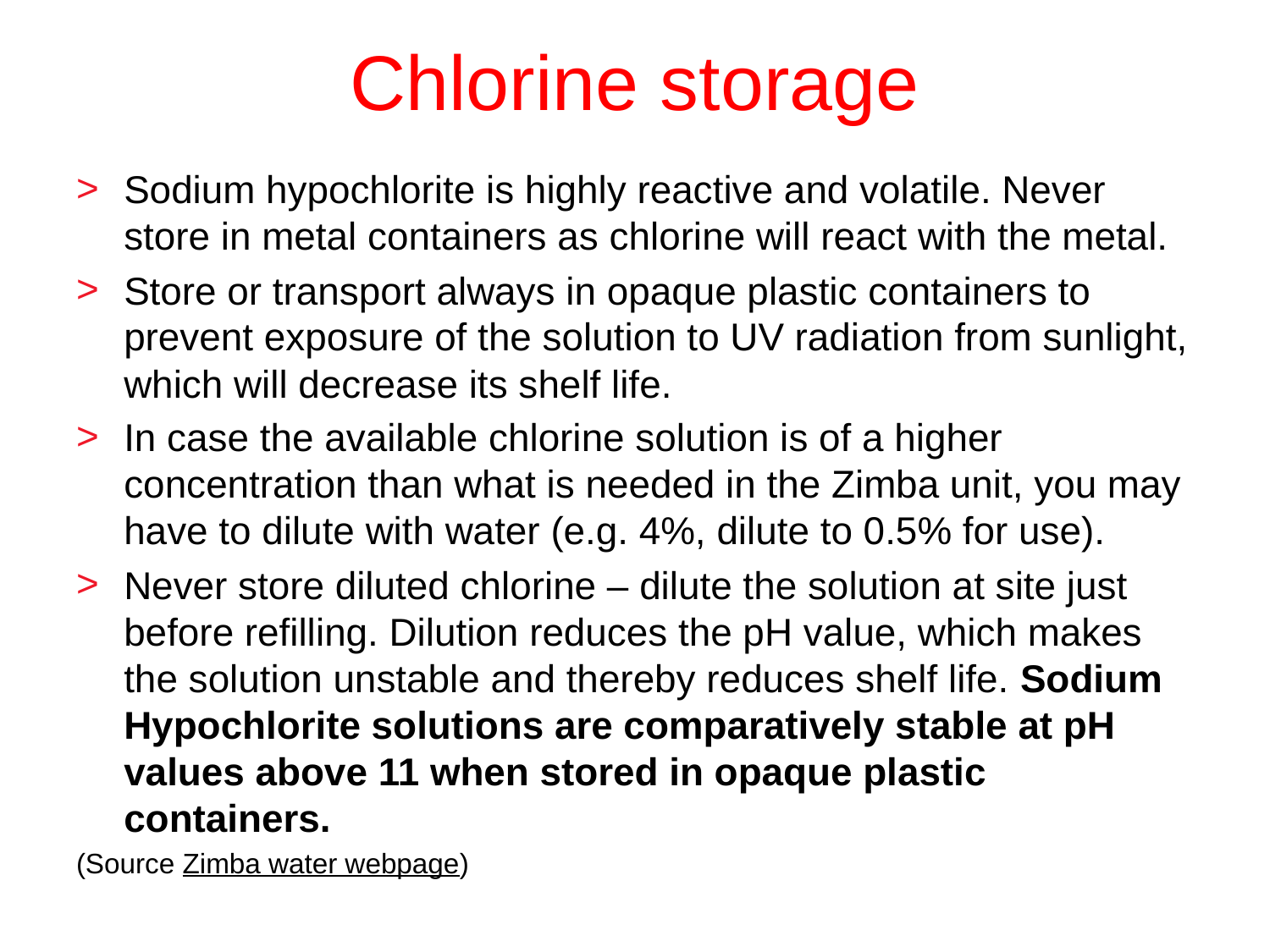

# Chlorine storage
Sodium hypochlorite is highly reactive and volatile. Never store in metal containers as chlorine will react with the metal.
Store or transport always in opaque plastic containers to prevent exposure of the solution to UV radiation from sunlight, which will decrease its shelf life.
In case the available chlorine solution is of a higher concentration than what is needed in the Zimba unit, you may have to dilute with water (e.g. 4%, dilute to 0.5% for use).
Never store diluted chlorine – dilute the solution at site just before refilling. Dilution reduces the pH value, which makes the solution unstable and thereby reduces shelf life. Sodium Hypochlorite solutions are comparatively stable at pH values above 11 when stored in opaque plastic containers.
(Source Zimba water webpage)